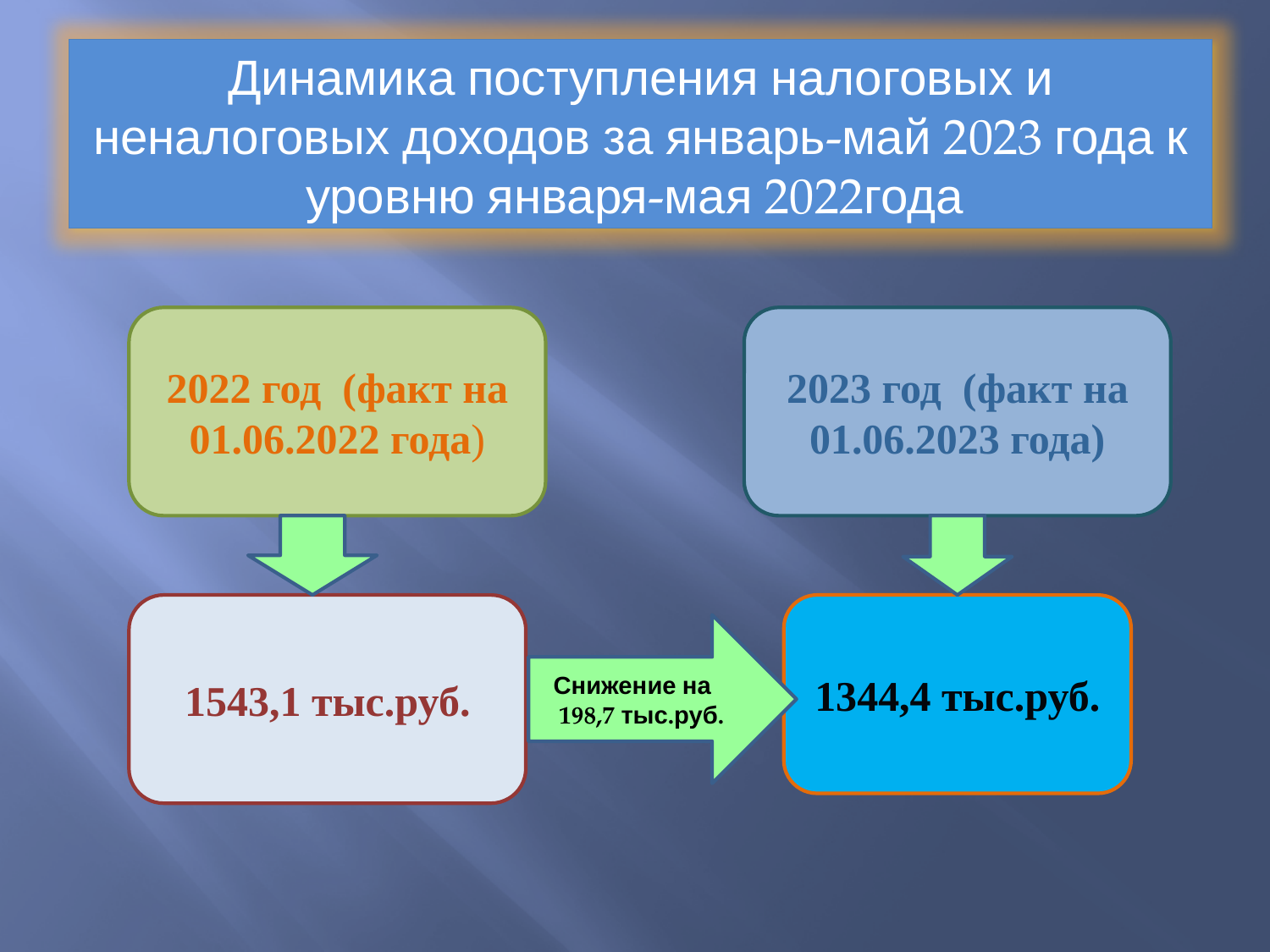

Динамика поступления налоговых и неналоговых доходов за январь-май 2023 года к уровню января-мая 2022года
2022 год  (факт на 01.06.2022 года)
2023 год  (факт на 01.06.2023 года)

1543,1 тыс.руб.
1344,4 тыс.руб.
Снижение на    198,7 тыс.руб.